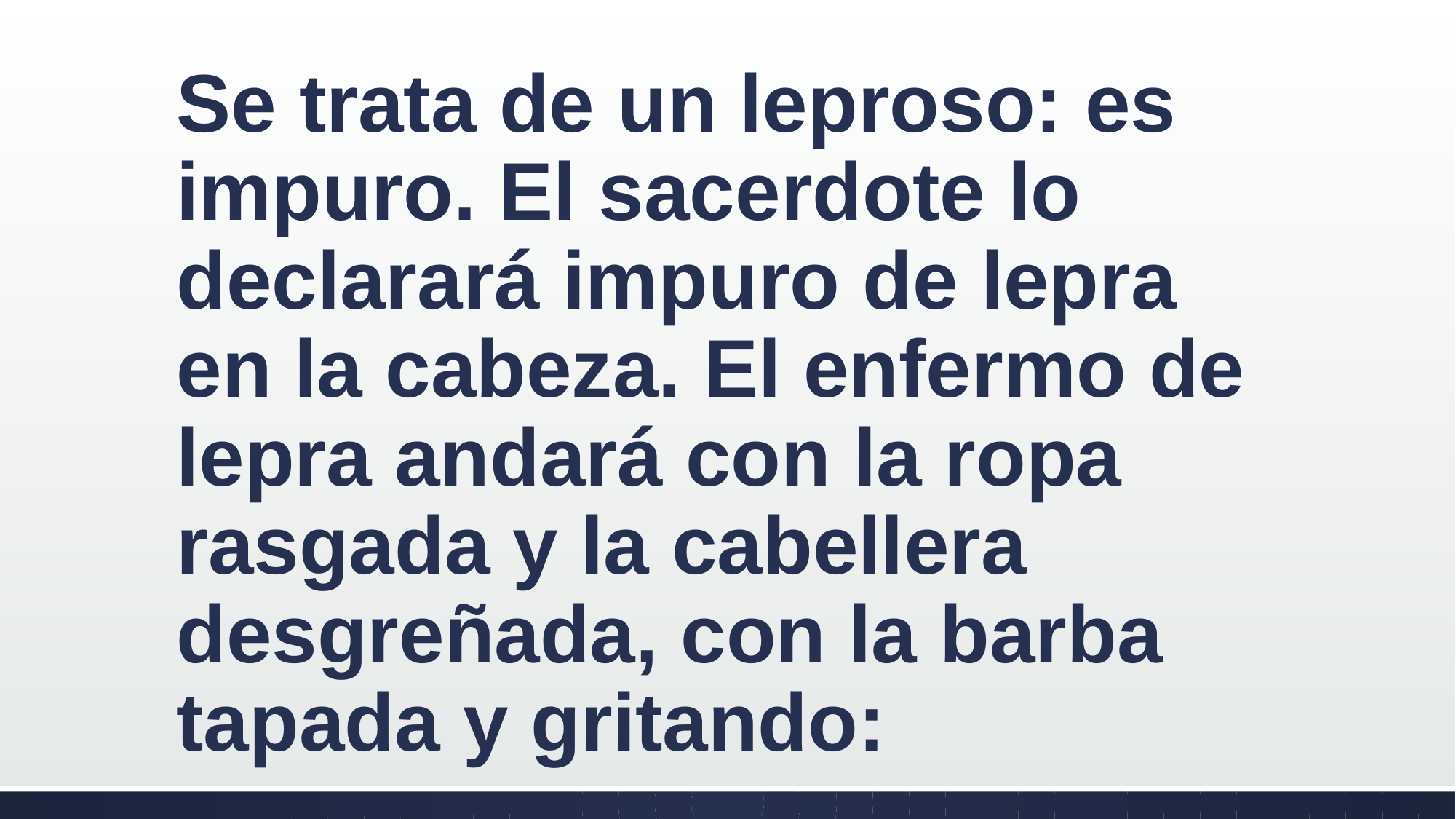

#
Se trata de un leproso: es impuro. El sacerdote lo declarará impuro de lepra en la cabeza. El enfermo de lepra andará con la ropa rasgada y la cabellera desgreñada, con la barba tapada y gritando: